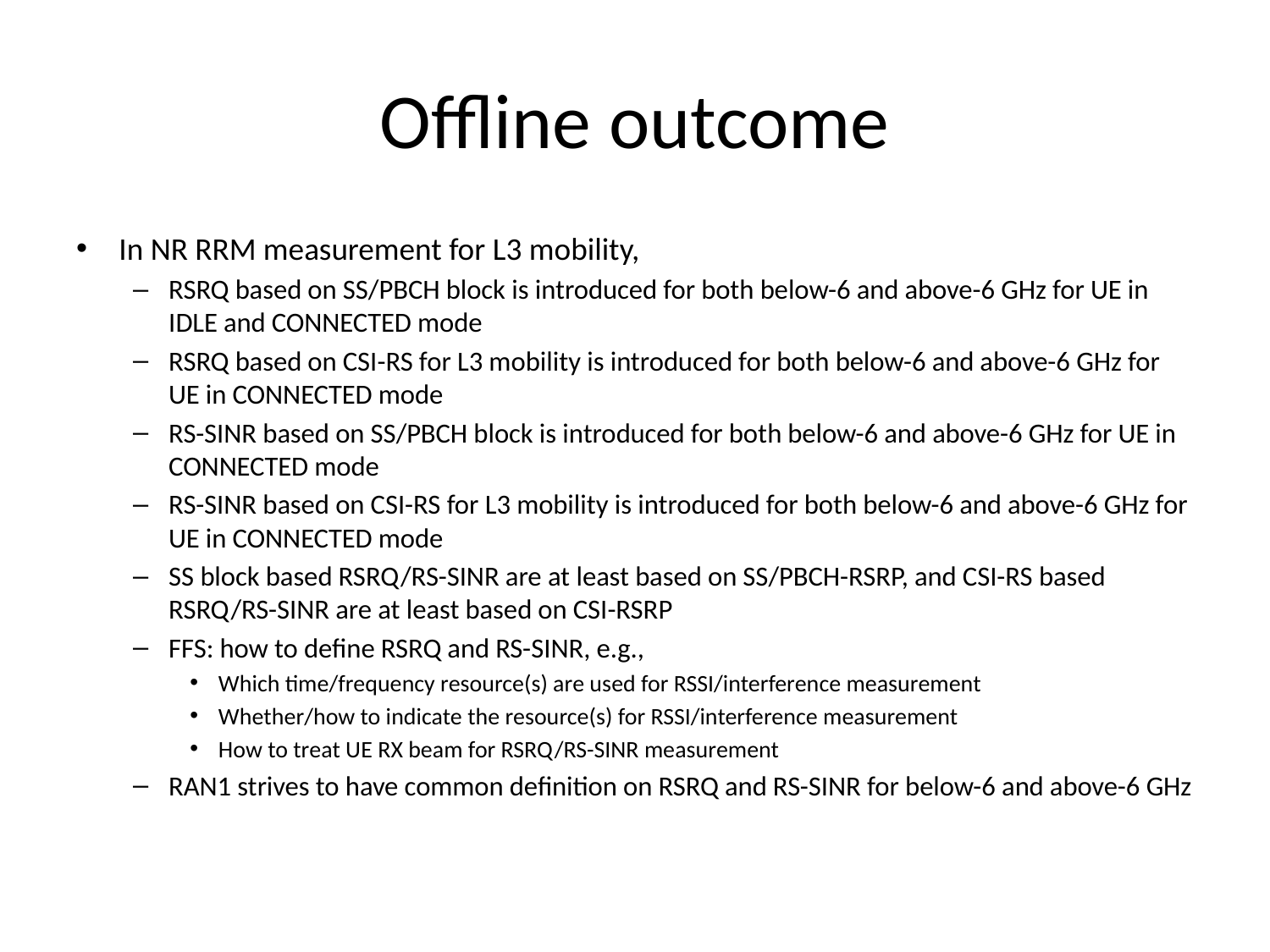

# Offline outcome
In NR RRM measurement for L3 mobility,
RSRQ based on SS/PBCH block is introduced for both below-6 and above-6 GHz for UE in IDLE and CONNECTED mode
RSRQ based on CSI-RS for L3 mobility is introduced for both below-6 and above-6 GHz for UE in CONNECTED mode
RS-SINR based on SS/PBCH block is introduced for both below-6 and above-6 GHz for UE in CONNECTED mode
RS-SINR based on CSI-RS for L3 mobility is introduced for both below-6 and above-6 GHz for UE in CONNECTED mode
SS block based RSRQ/RS-SINR are at least based on SS/PBCH-RSRP, and CSI-RS based RSRQ/RS-SINR are at least based on CSI-RSRP
FFS: how to define RSRQ and RS-SINR, e.g.,
Which time/frequency resource(s) are used for RSSI/interference measurement
Whether/how to indicate the resource(s) for RSSI/interference measurement
How to treat UE RX beam for RSRQ/RS-SINR measurement
RAN1 strives to have common definition on RSRQ and RS-SINR for below-6 and above-6 GHz